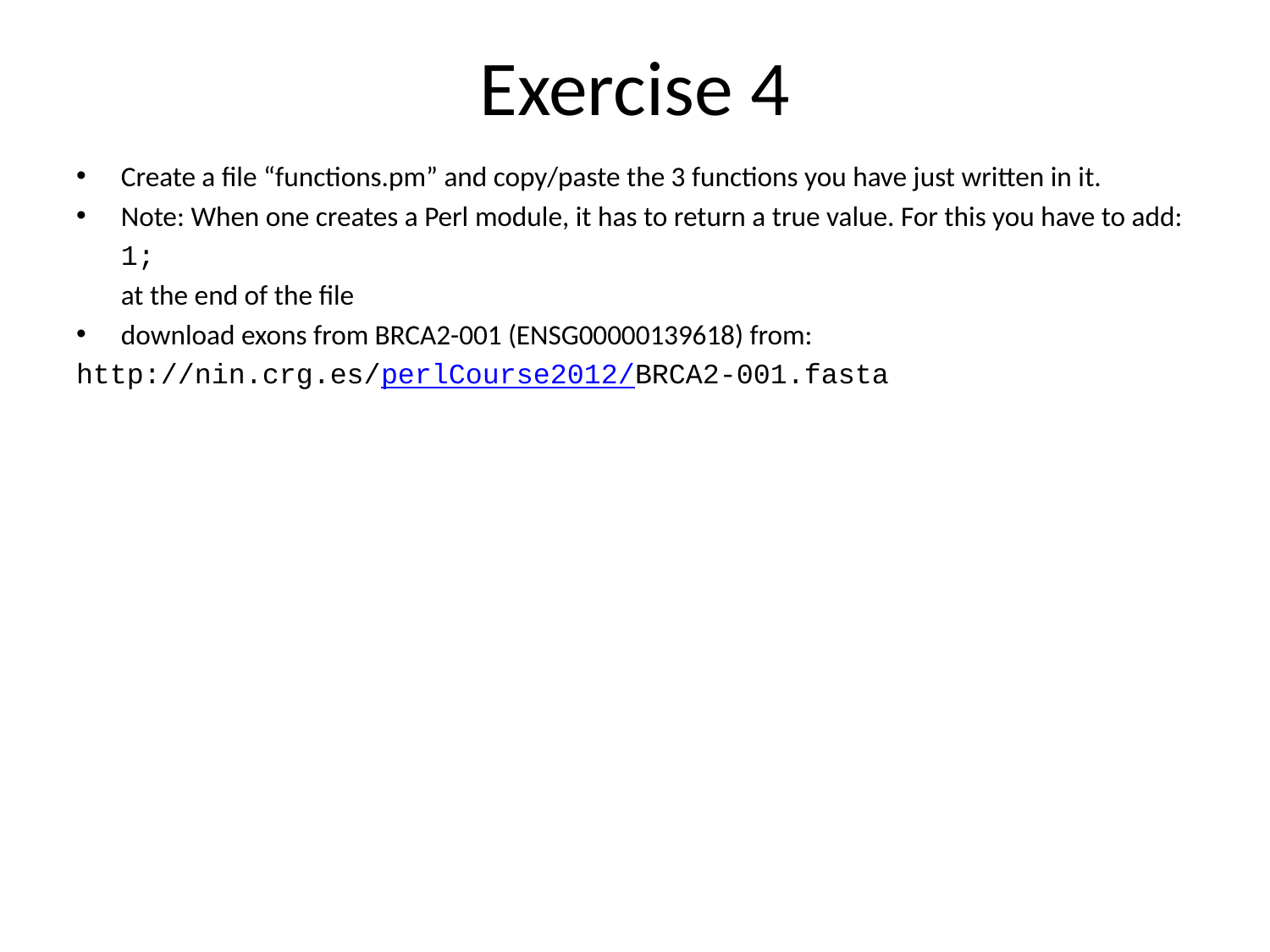

# Exercise 4
Create a file “functions.pm” and copy/paste the 3 functions you have just written in it.
Note: When one creates a Perl module, it has to return a true value. For this you have to add:
	1;
	at the end of the file
download exons from BRCA2-001 (ENSG00000139618) from:
http://nin.crg.es/perlCourse2012/BRCA2-001.fasta